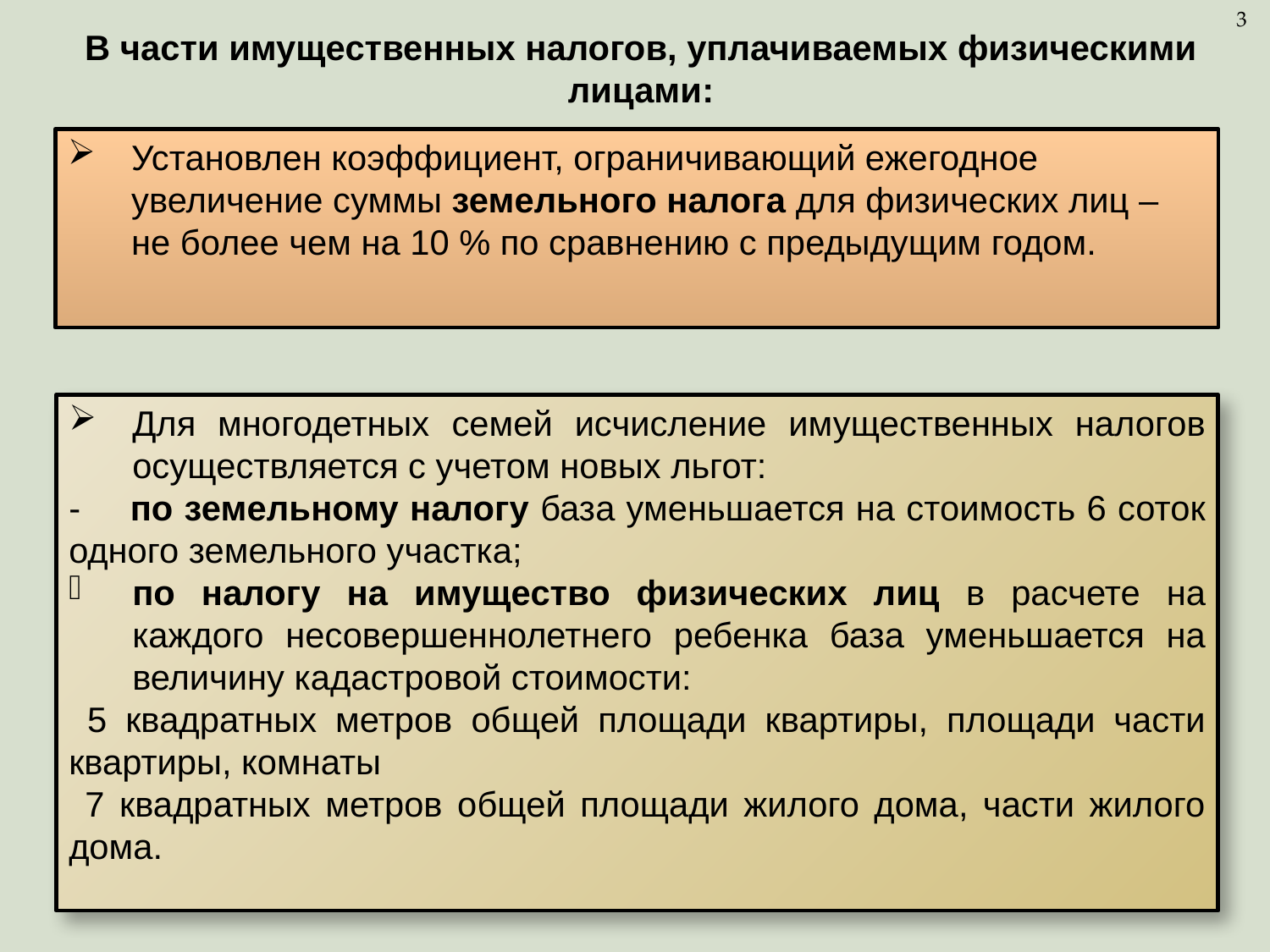

3
# В части имущественных налогов, уплачиваемых физическими лицами:
Слайд 2
Установлен коэффициент, ограничивающий ежегодное увеличение суммы земельного налога для физических лиц – не более чем на 10 % по сравнению с предыдущим годом.

Для многодетных семей исчисление имущественных налогов осуществляется с учетом новых льгот:
-    по земельному налогу база уменьшается на стоимость 6 соток одного земельного участка;
по налогу на имущество физических лиц в расчете на каждого несовершеннолетнего ребенка база уменьшается на величину кадастровой стоимости:
 5 квадратных метров общей площади квартиры, площади части квартиры, комнаты
 7 квадратных метров общей площади жилого дома, части жилого дома.